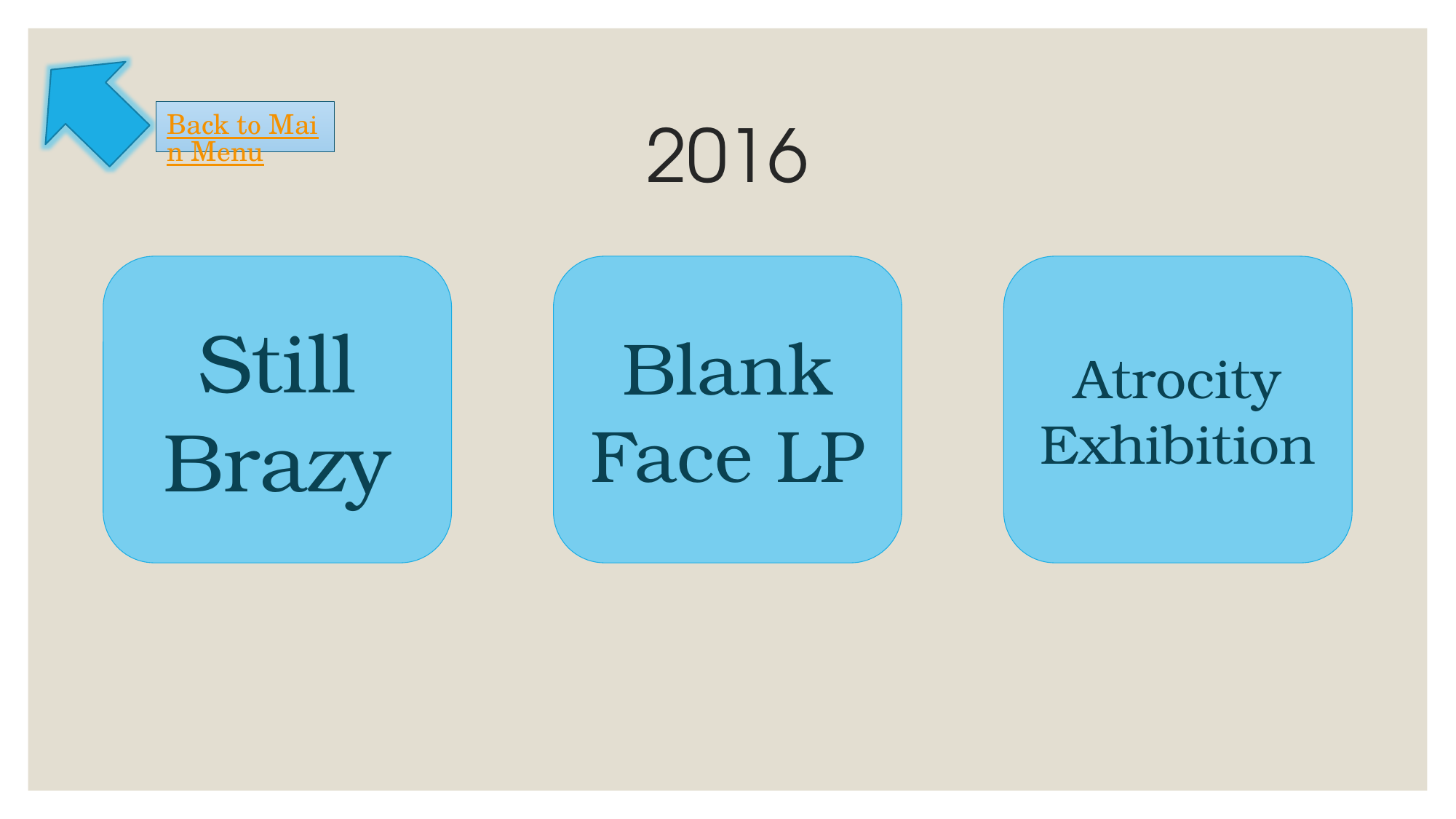

# 2016
Back to Main Menu
Still Brazy
Blank Face LP
Atrocity Exhibition